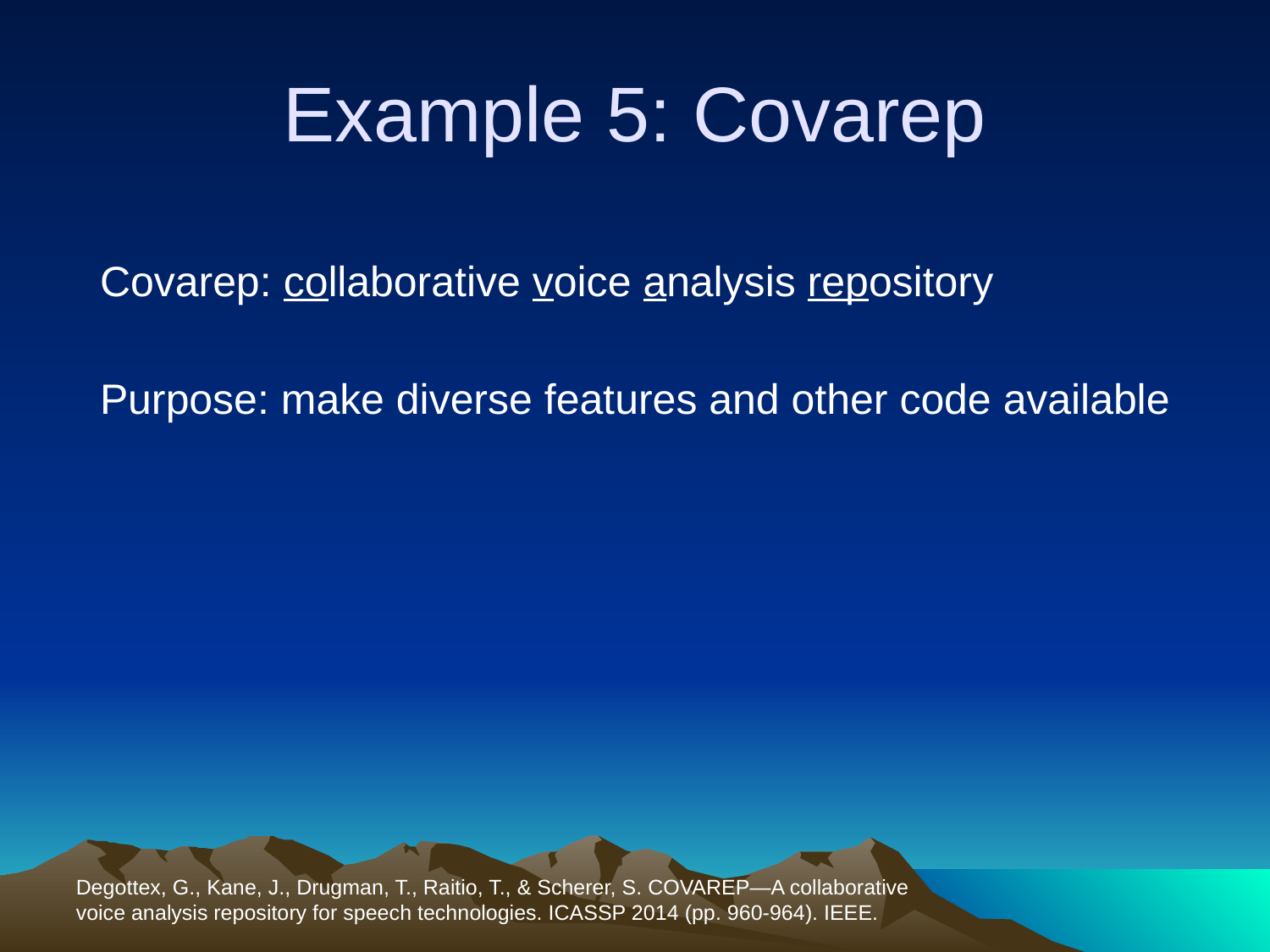

# Example 5: Covarep

Covarep: collaborative voice analysis repository

Purpose: make diverse features and other code available

Degottex, G., Kane, J., Drugman, T., Raitio, T., & Scherer, S. COVAREP—A collaborative voice analysis repository for speech technologies. ICASSP 2014 (pp. 960-964). IEEE.